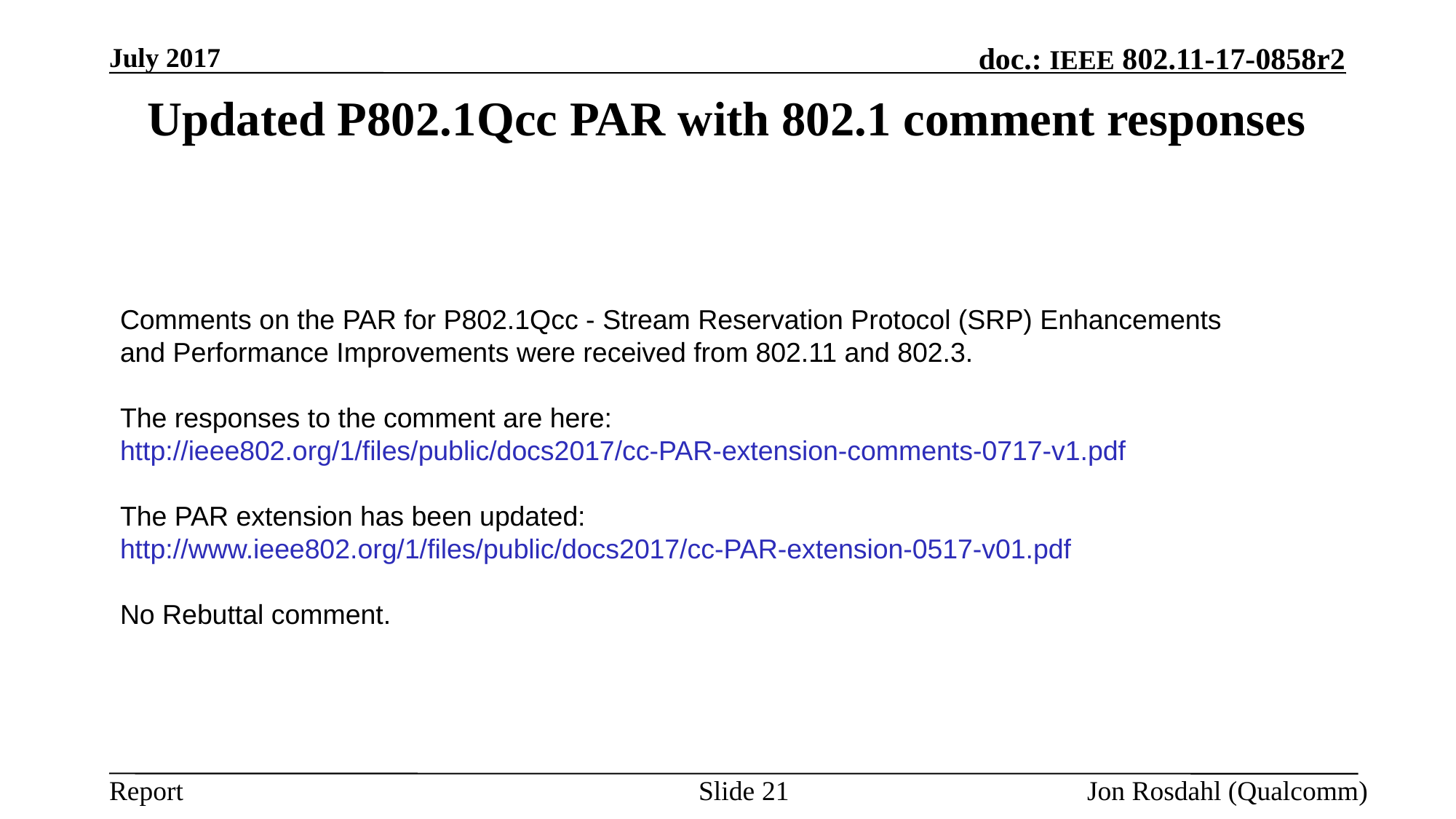

July 2017
# Updated P802.1Qcc PAR with 802.1 comment responses
Comments on the PAR for P802.1Qcc - Stream Reservation Protocol (SRP) Enhancements
and Performance Improvements were received from 802.11 and 802.3.

The responses to the comment are here:
http://ieee802.org/1/files/public/docs2017/cc-PAR-extension-comments-0717-v1.pdf

The PAR extension has been updated:
http://www.ieee802.org/1/files/public/docs2017/cc-PAR-extension-0517-v01.pdf

No Rebuttal comment.

Slide 21
Jon Rosdahl (Qualcomm)